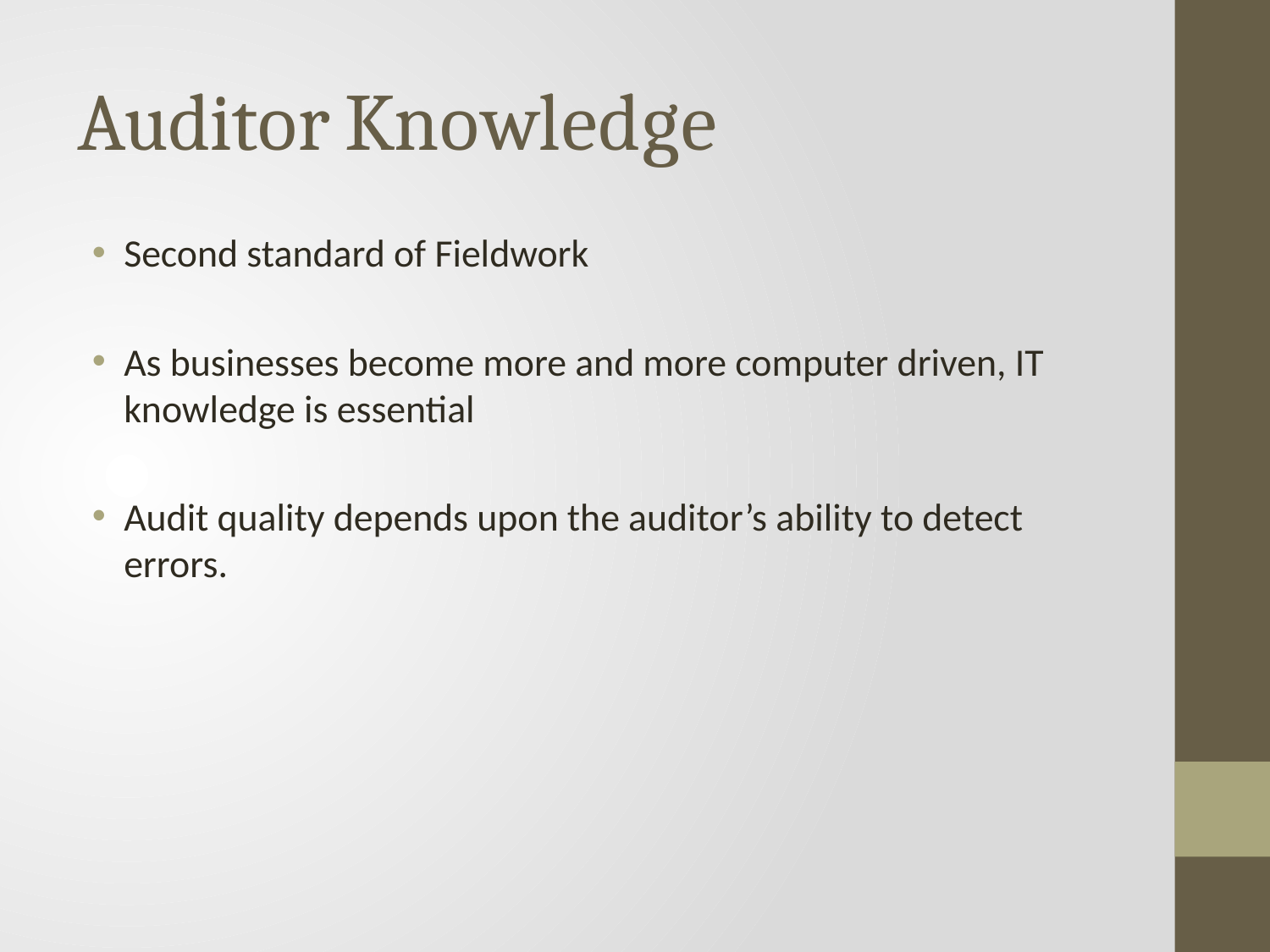

# Auditor Knowledge
Second standard of Fieldwork

As businesses become more and more computer driven, IT knowledge is essential

Audit quality depends upon the auditor’s ability to detect errors.